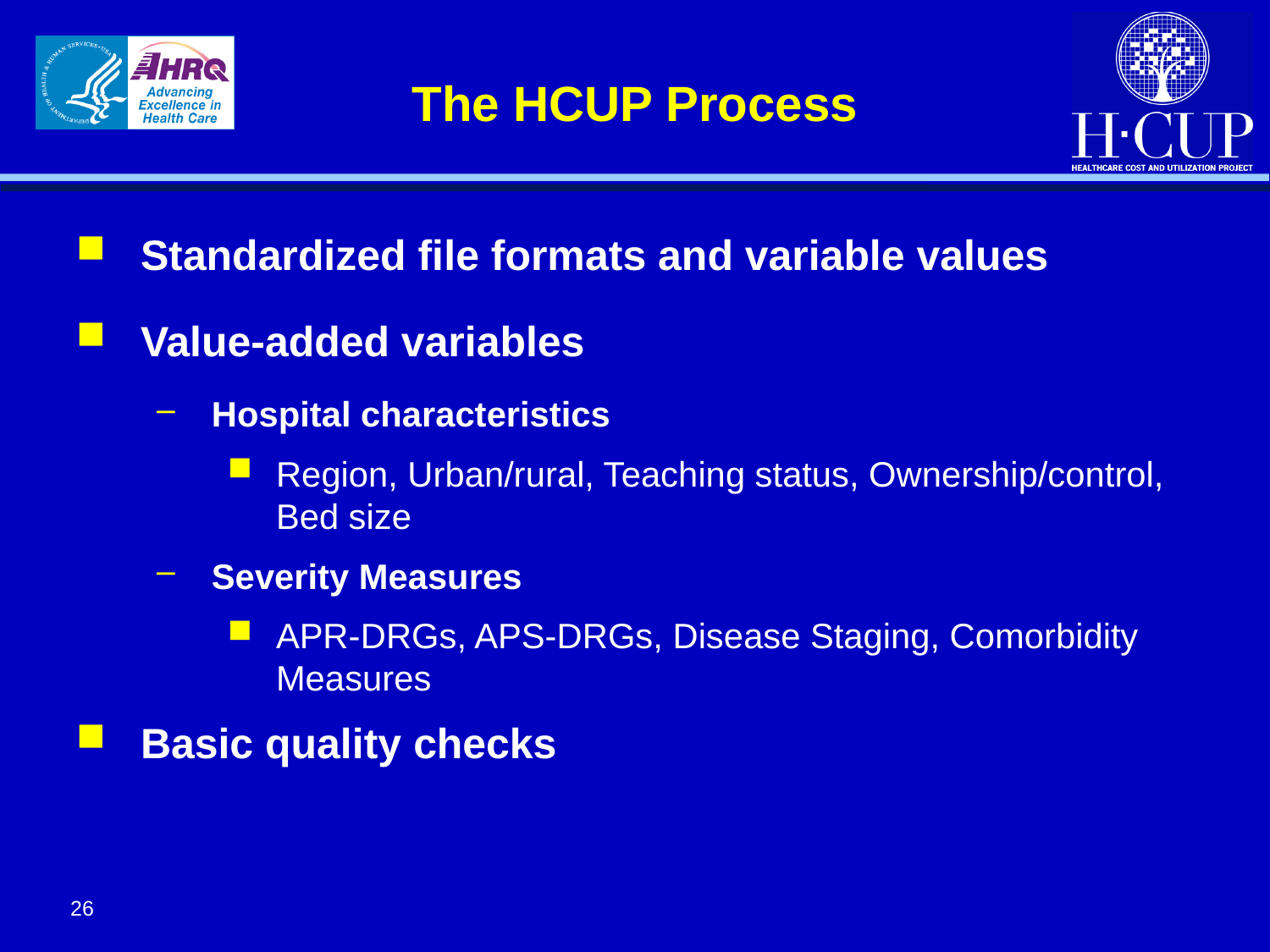

# The HCUP Process
Standardized file formats and variable values
Value-added variables
Hospital characteristics
Region, Urban/rural, Teaching status, Ownership/control, Bed size
Severity Measures
APR-DRGs, APS-DRGs, Disease Staging, Comorbidity Measures
Basic quality checks

26